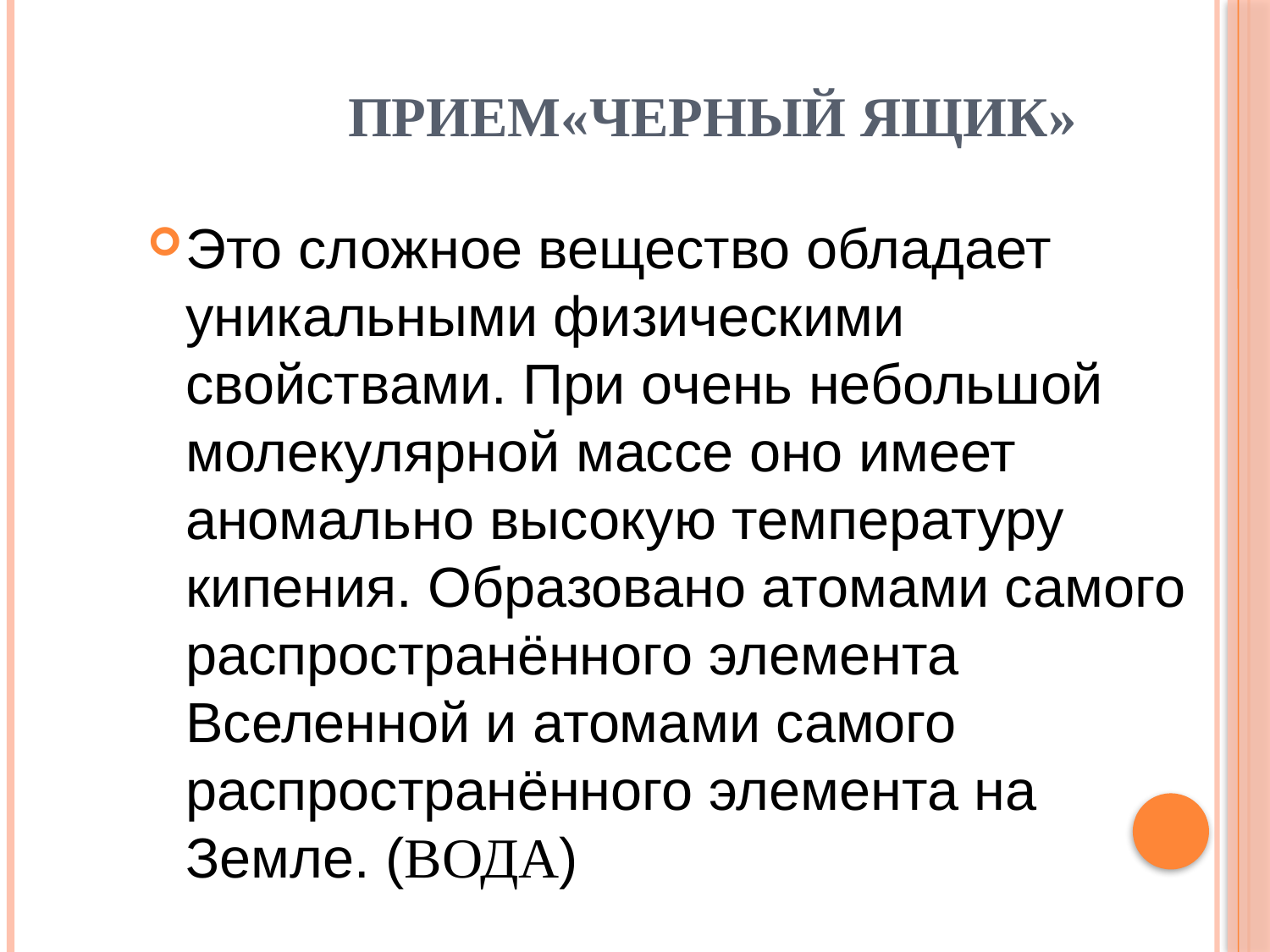

# Прием«Черный ящик»
Это сложное вещество обладает уникальными физическими свойствами. При очень небольшой молекулярной массе оно имеет аномально высокую температуру кипения. Образовано атомами самого распространённого элемента Вселенной и атомами самого распространённого элемента на Земле. (ВОДА)